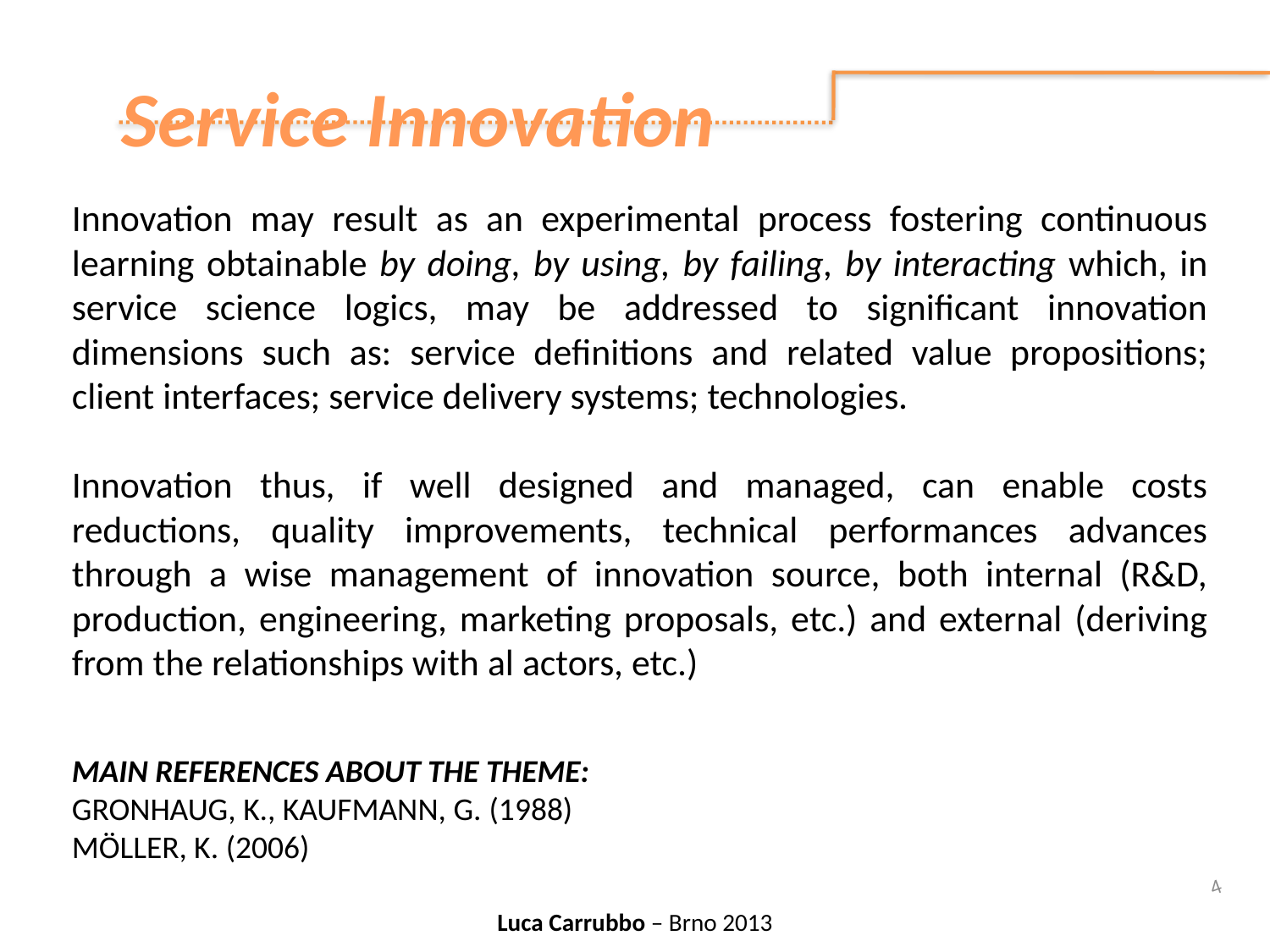

Service Innovation
Innovation may result as an experimental process fostering continuous learning obtainable by doing, by using, by failing, by interacting which, in service science logics, may be addressed to significant innovation dimensions such as: service definitions and related value propositions; client interfaces; service delivery systems; technologies.

Innovation thus, if well designed and managed, can enable costs reductions, quality improvements, technical performances advances through a wise management of innovation source, both internal (R&D, production, engineering, marketing proposals, etc.) and external (deriving from the relationships with al actors, etc.)

Main References about the theme:
Gronhaug, K., Kaufmann, G. (1988)
Möller, K. (2006)
4